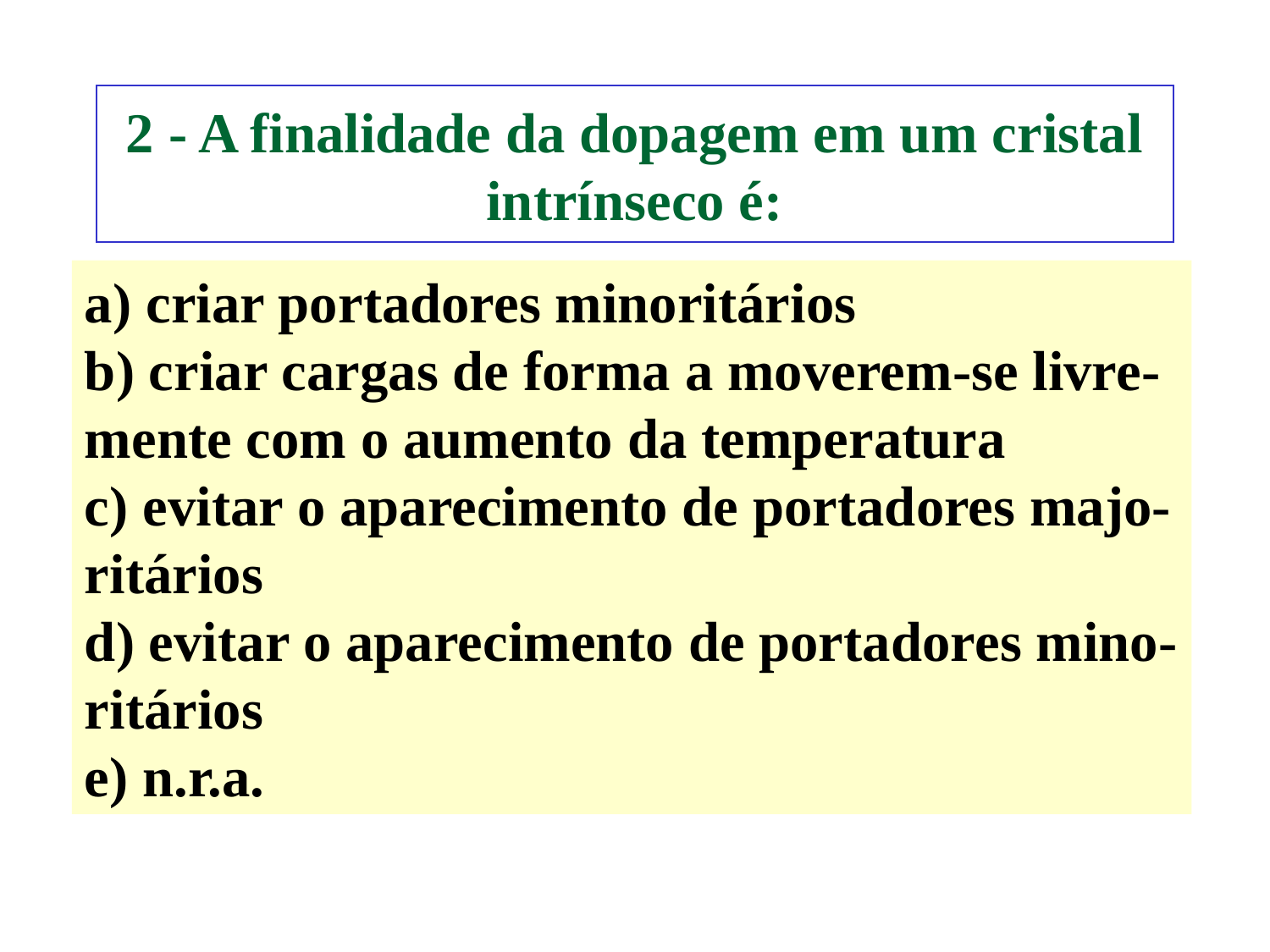

# 2 - A finalidade da dopagem em um cristal intrínseco é:
a) criar portadores minoritários
b) criar cargas de forma a moverem-se livre-
mente com o aumento da temperatura
c) evitar o aparecimento de portadores majo-
ritários
d) evitar o aparecimento de portadores mino-
ritários
e) n.r.a.